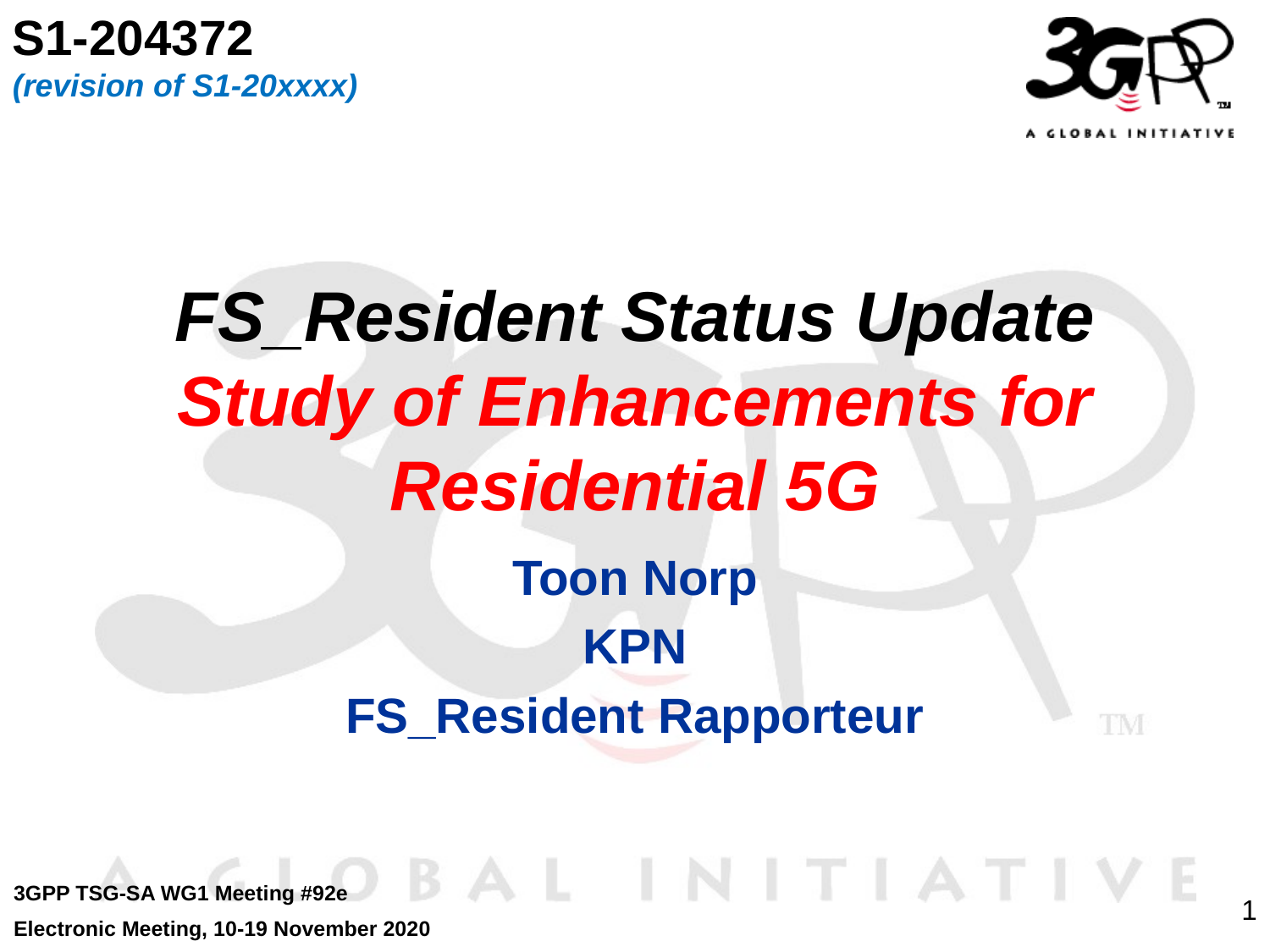

S1-204372
(revision of S1-20xxxx)
# FS_Resident Status Update Study of Enhancements for Residential 5G
Toon Norp
KPN
FS_Resident Rapporteur
3GPP TSG-SA WG1 Meeting #92e
Electronic Meeting, 10-19 November 2020
1